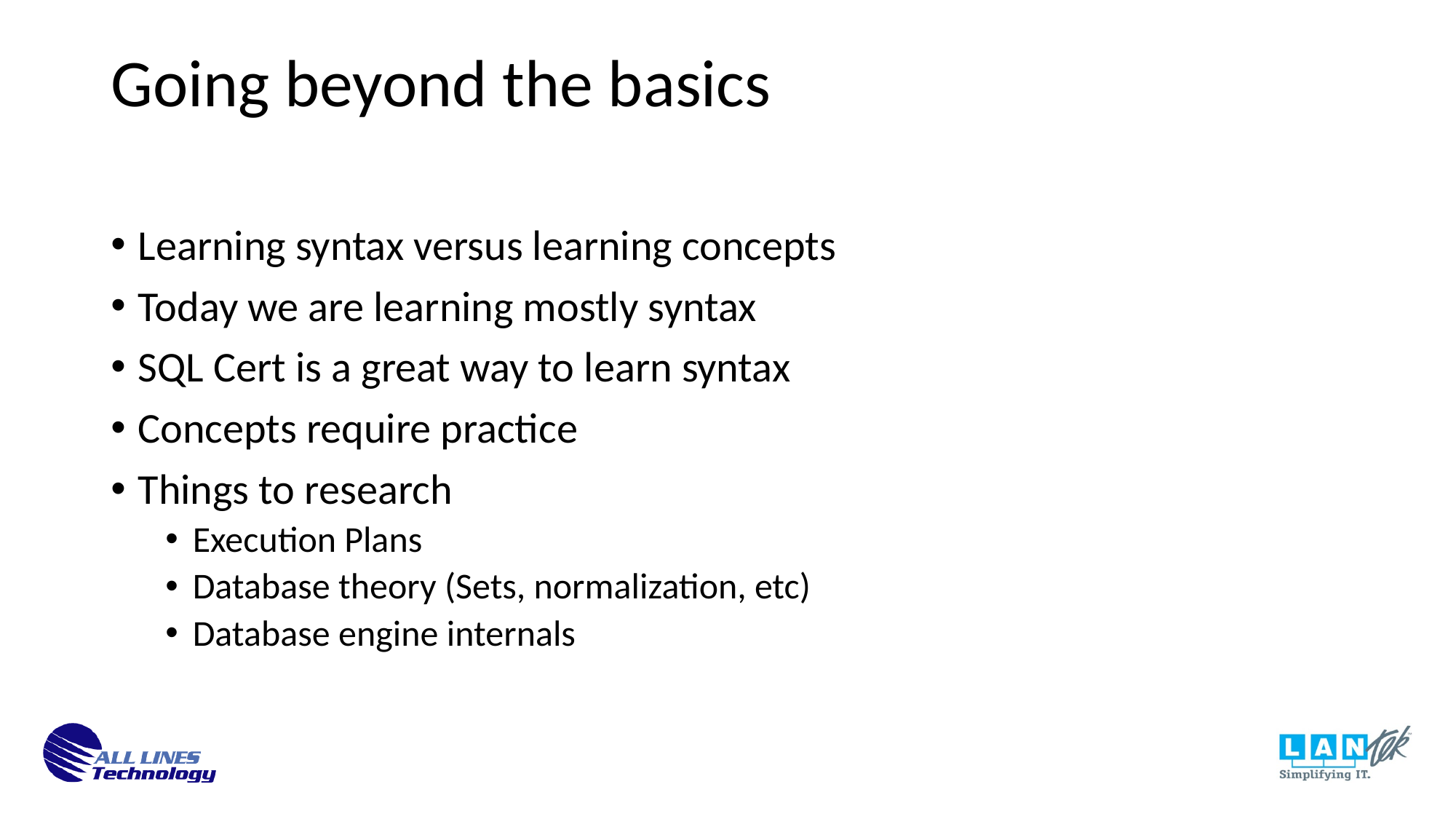

Going beyond the basics
Learning syntax versus learning concepts
Today we are learning mostly syntax
SQL Cert is a great way to learn syntax
Concepts require practice
Things to research
Execution Plans
Database theory (Sets, normalization, etc)
Database engine internals